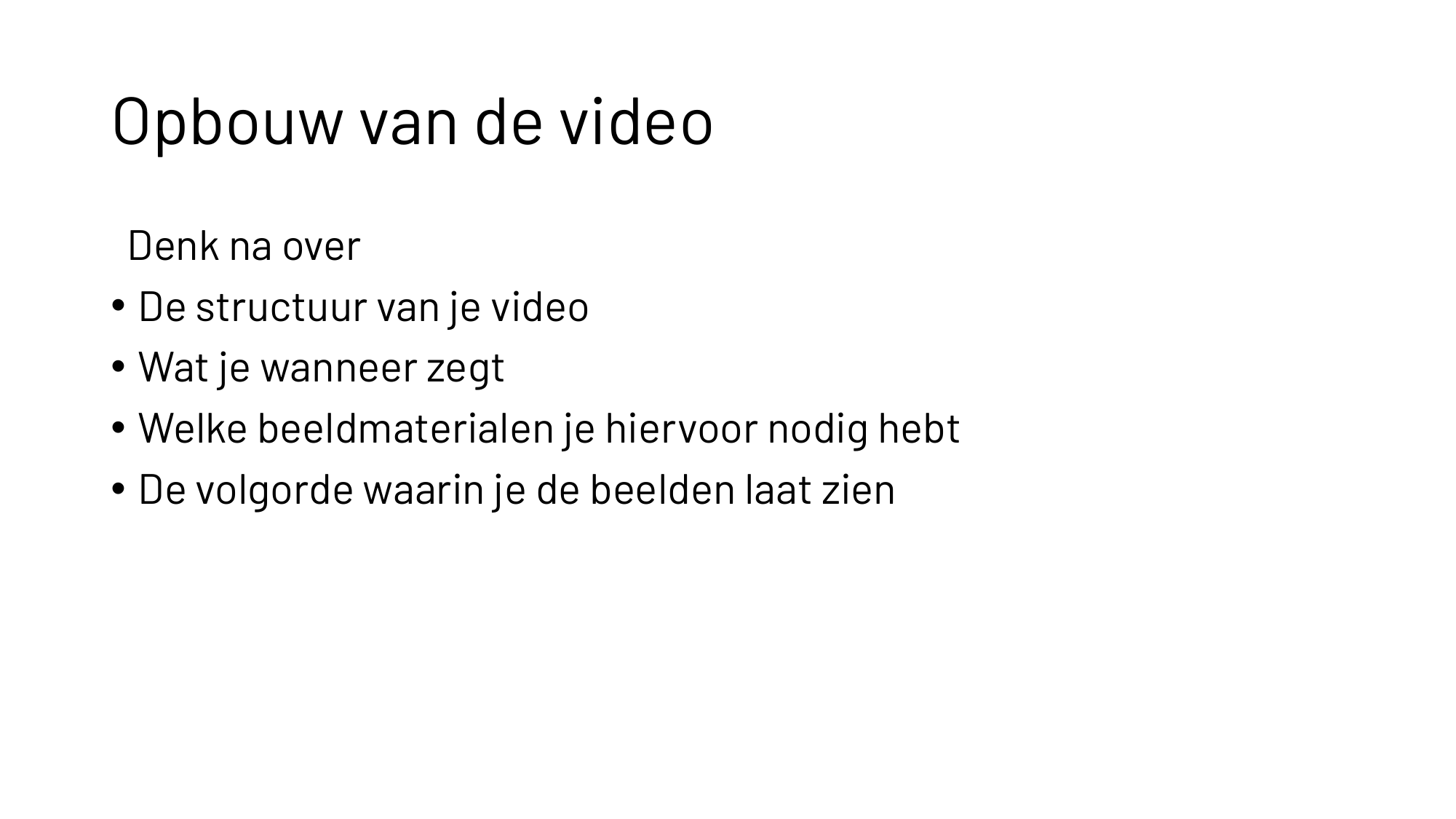

# Opbouw van de video
Denk na over
De structuur van je video
Wat je wanneer zegt
Welke beeldmaterialen je hiervoor nodig hebt
De volgorde waarin je de beelden laat zien